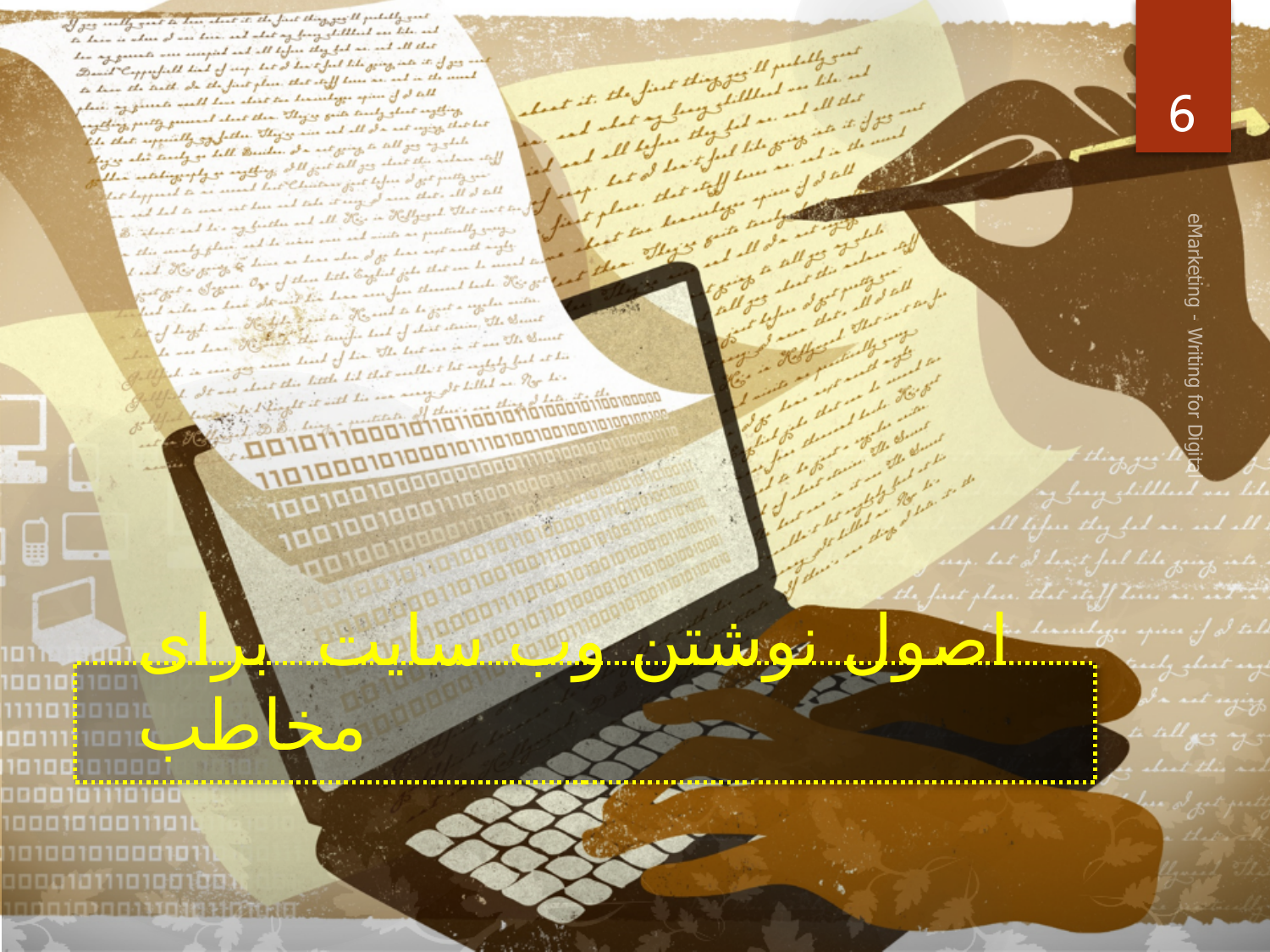

6
eMarketing - Writing for Digital
# اصول نوشتن وب سایت  برای مخاطب